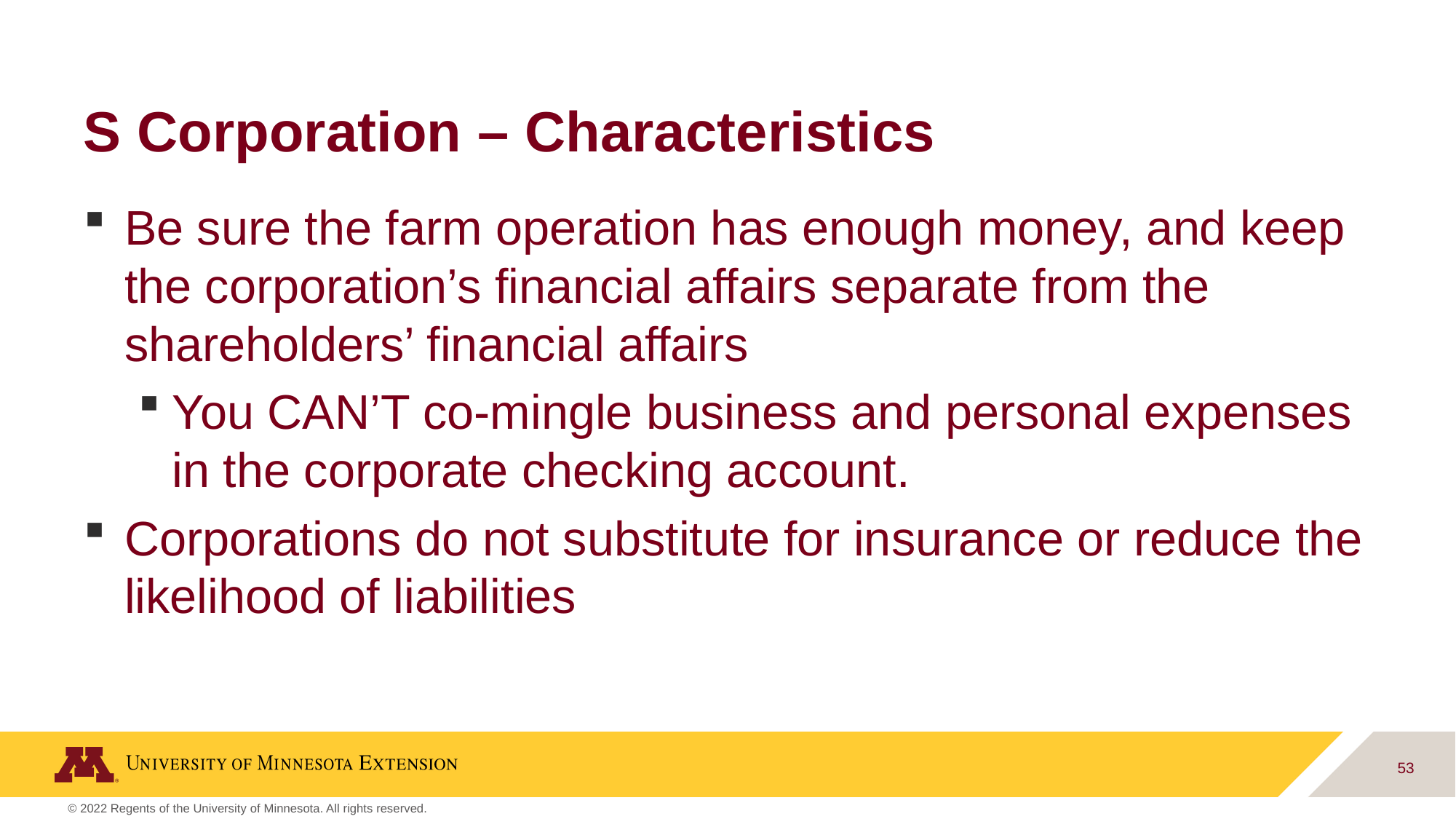

# S Corporation – Characteristics
Be sure the farm operation has enough money, and keep the corporation’s financial affairs separate from the shareholders’ financial affairs
You CAN’T co-mingle business and personal expenses in the corporate checking account.
Corporations do not substitute for insurance or reduce the likelihood of liabilities